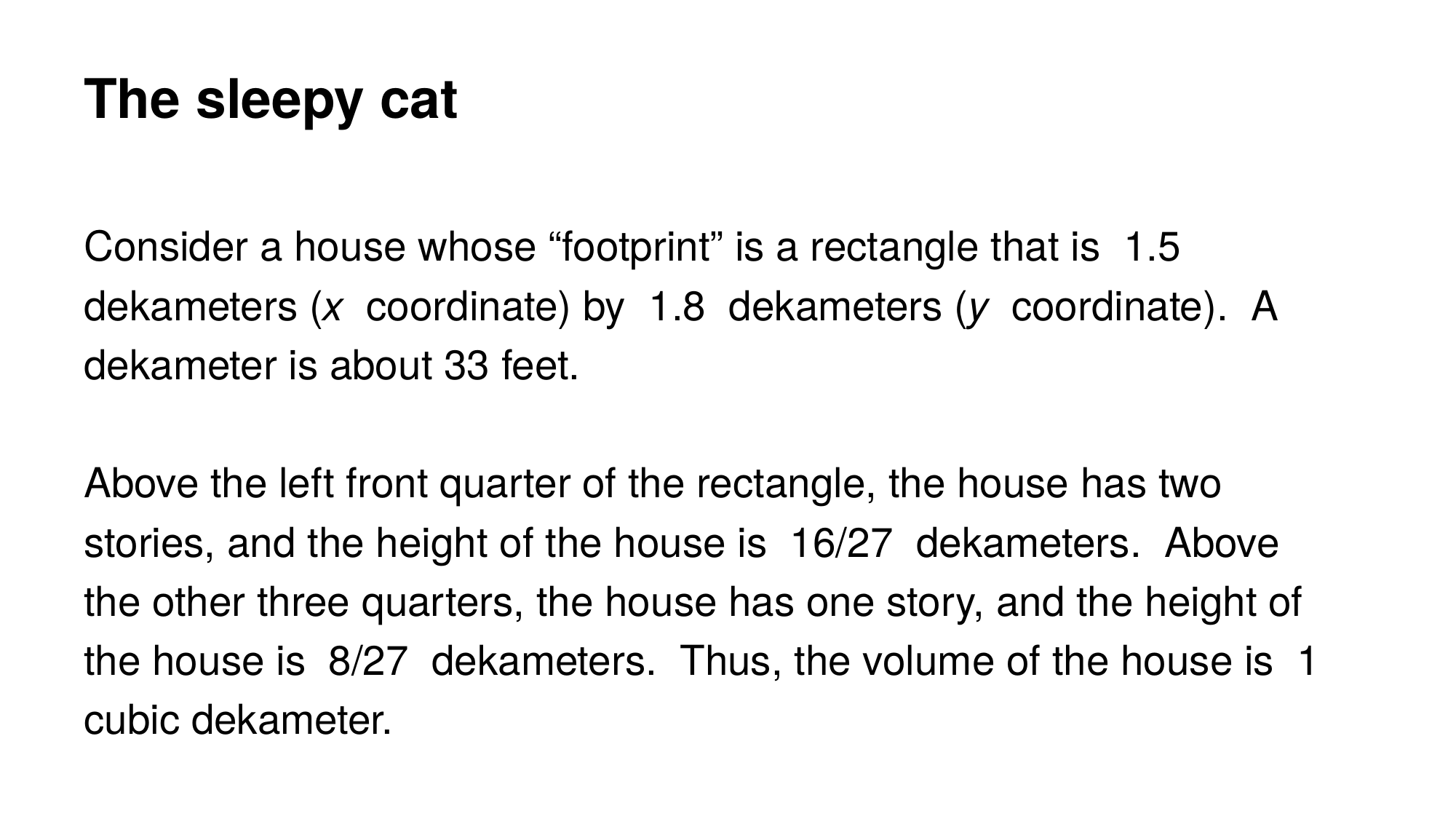

# The sleepy cat
Consider a house whose “footprint” is a rectangle that is  1.5  dekameters (x  coordinate) by  1.8  dekameters (y  coordinate).  A dekameter is about 33 feet.

Above the left front quarter of the rectangle, the house has two stories, and the height of the house is  16/27  dekameters.  Above the other three quarters, the house has one story, and the height of the house is  8/27  dekameters.  Thus, the volume of the house is  1  cubic dekameter.